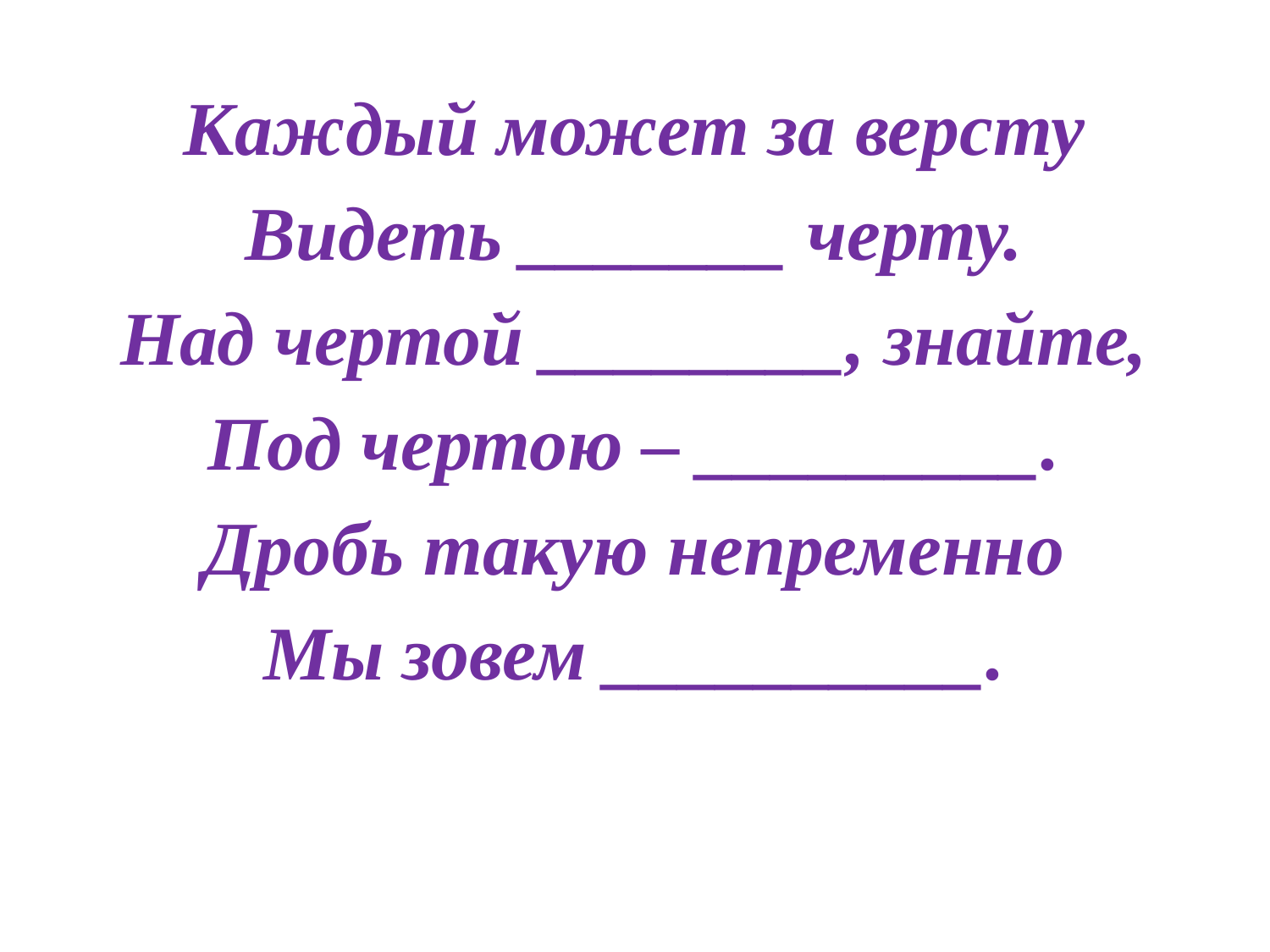

# Каждый может за версту Видеть _______ черту. Над чертой ________, знайте, Под чертою – _________. Дробь такую непременно Мы зовем __________.